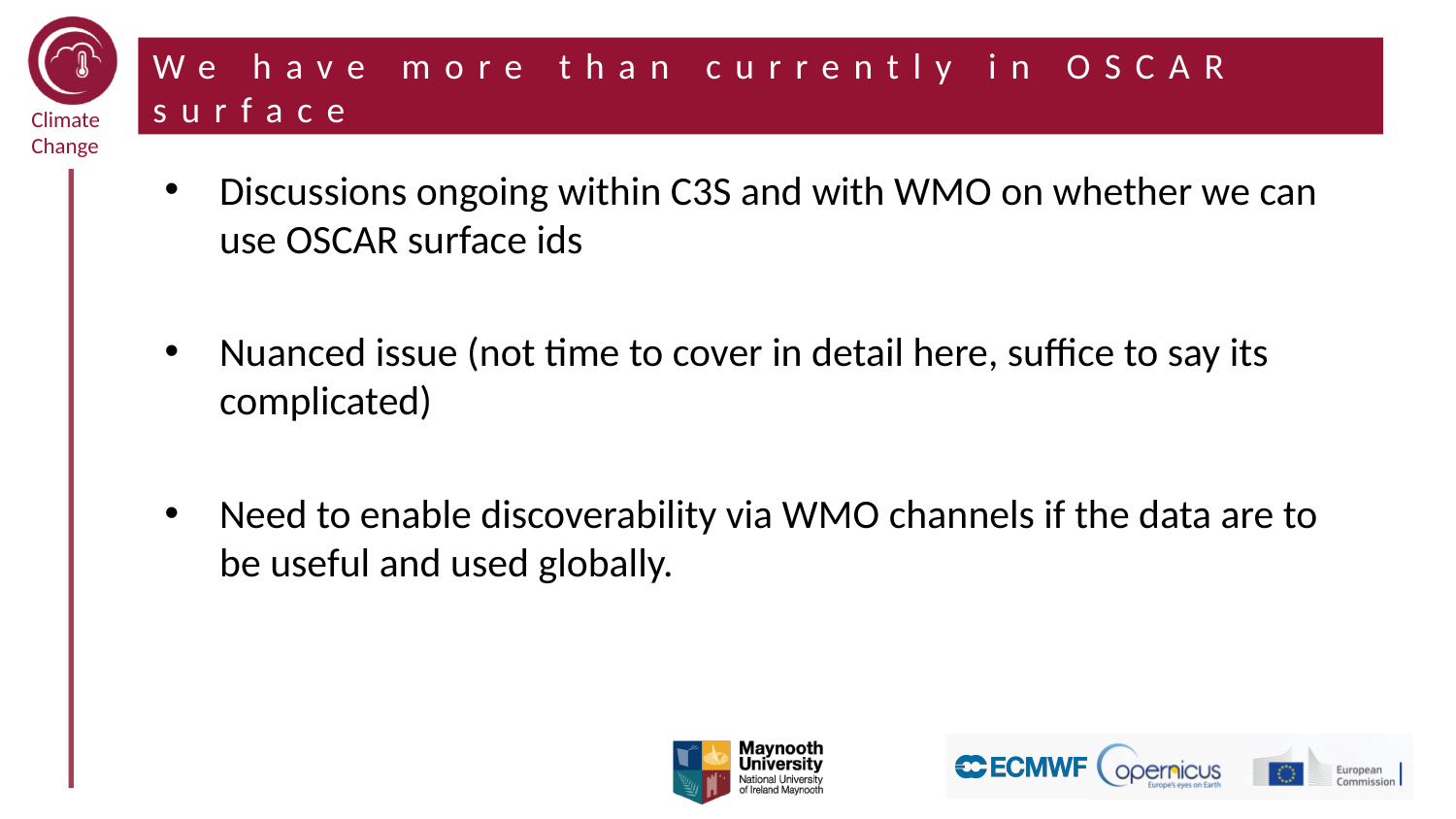

# We have more than currently in OSCAR surface
Discussions ongoing within C3S and with WMO on whether we can use OSCAR surface ids

Nuanced issue (not time to cover in detail here, suffice to say its complicated)

Need to enable discoverability via WMO channels if the data are to be useful and used globally.